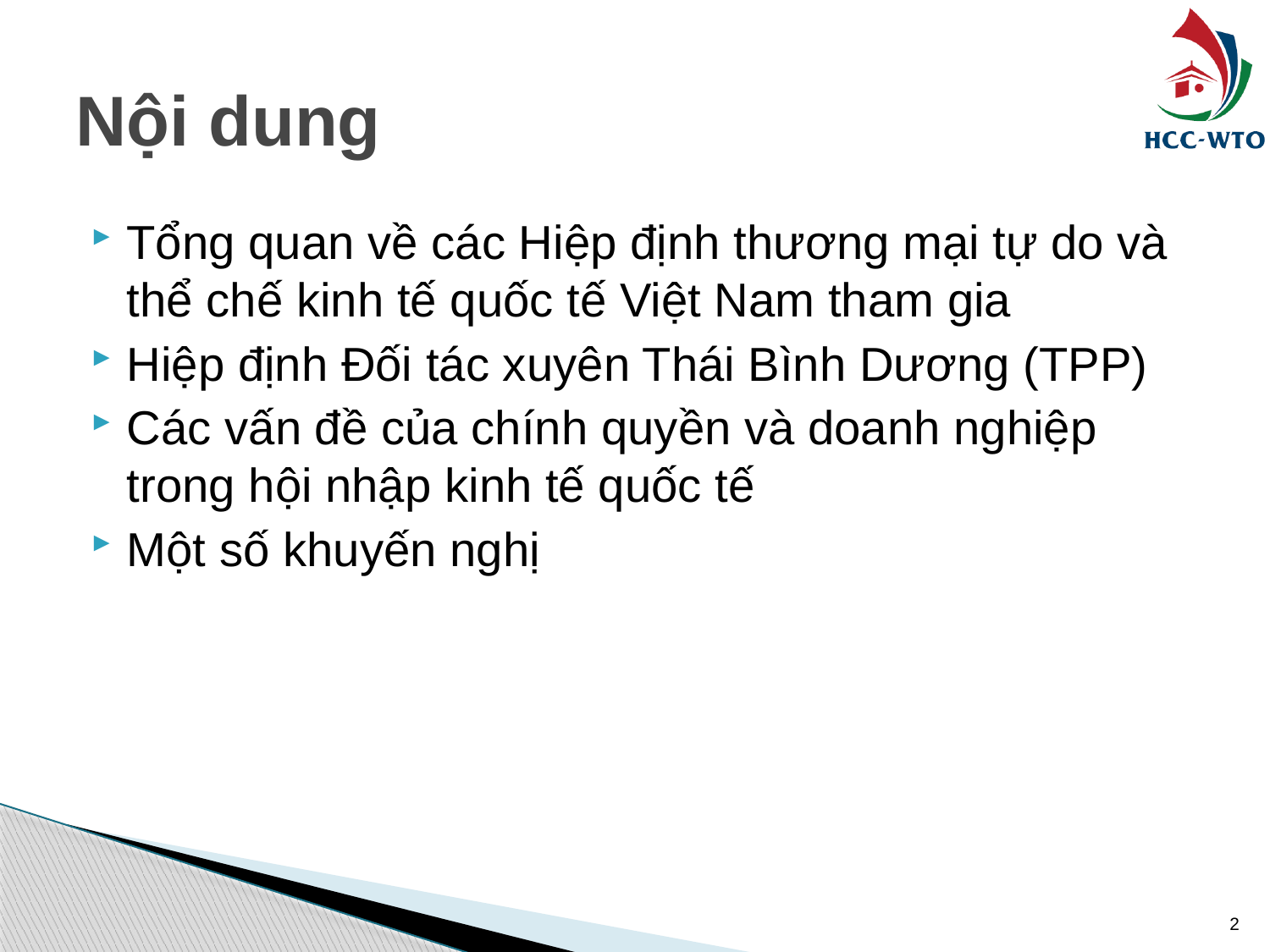

# Nội dung
Tổng quan về các Hiệp định thương mại tự do và thể chế kinh tế quốc tế Việt Nam tham gia
Hiệp định Đối tác xuyên Thái Bình Dương (TPP)
Các vấn đề của chính quyền và doanh nghiệp trong hội nhập kinh tế quốc tế
Một số khuyến nghị
2